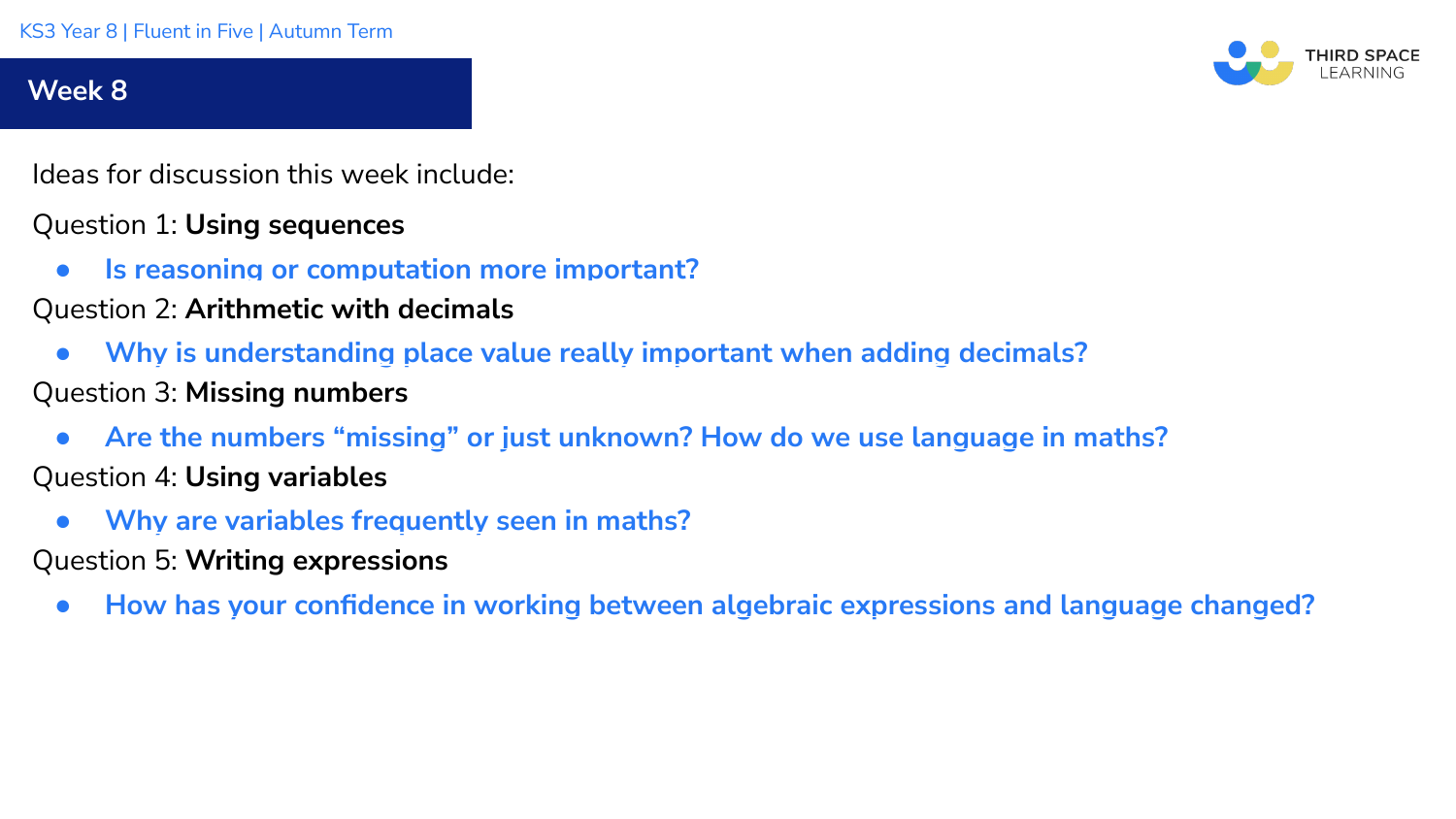

Week 8
| Ideas for discussion this week include: |
| --- |
| Question 1: Using sequences Is reasoning or computation more important? |
| Question 2: Arithmetic with decimals Why is understanding place value really important when adding decimals? |
| Question 3: Missing numbers Are the numbers “missing” or just unknown? How do we use language in maths? |
| Question 4: Using variables Why are variables frequently seen in maths? |
| Question 5: Writing expressions How has your confidence in working between algebraic expressions and language changed? |